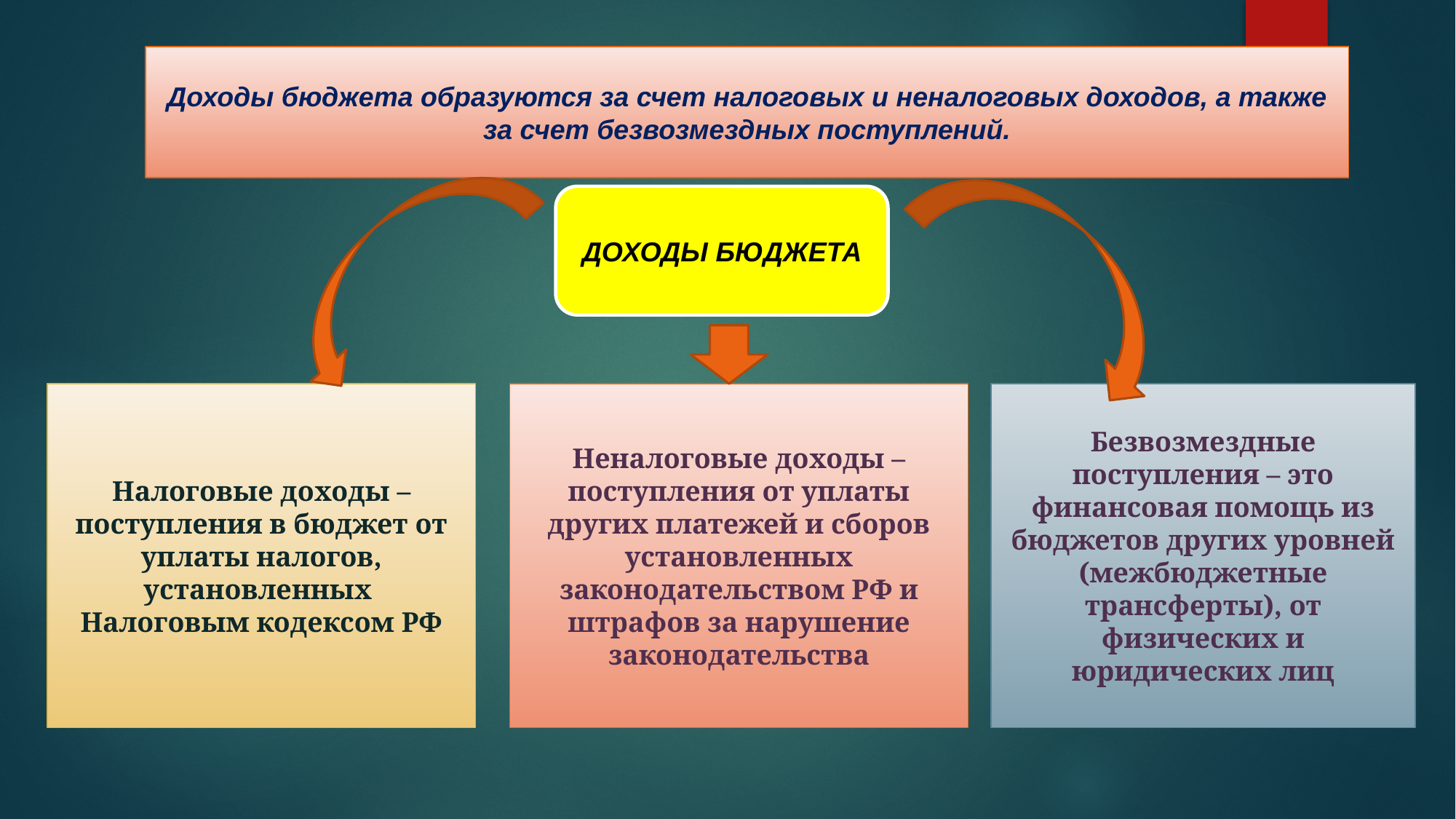

Доходы бюджета образуются за счет налоговых и неналоговых доходов, а также за счет безвозмездных поступлений.

ДОХОДЫ БЮДЖЕТА

Налоговые доходы – поступления в бюджет от уплаты налогов, установленных  Налоговым кодексом РФ
Неналоговые доходы – поступления от уплаты других платежей и сборов установленных законодательством РФ и штрафов за нарушение законодательства
Безвозмездные поступления – это финансовая помощь из бюджетов других уровней (межбюджетные трансферты), от физических и юридических лиц